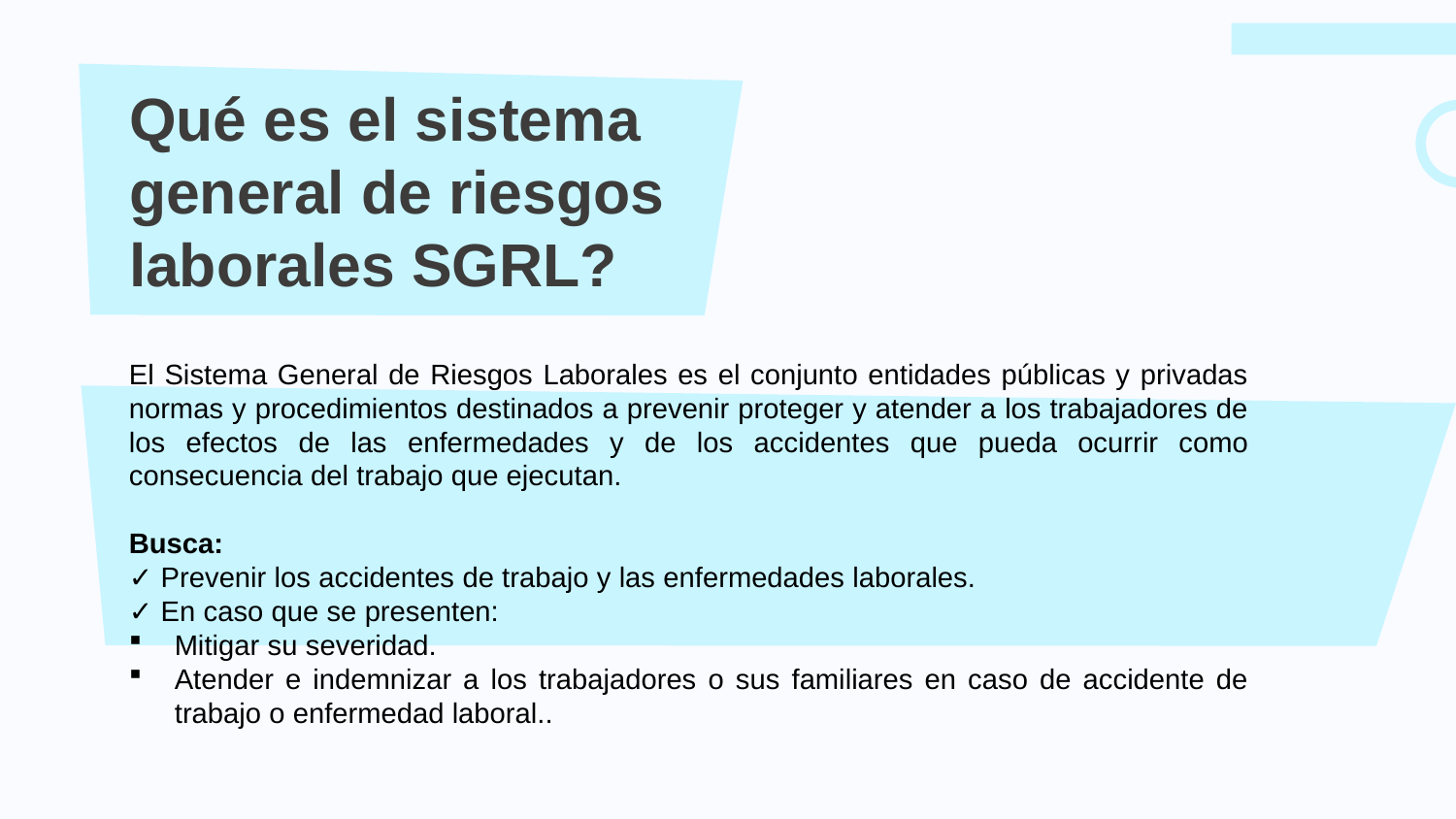

# Qué es el sistema general de riesgos laborales SGRL?
El Sistema General de Riesgos Laborales es el conjunto entidades públicas y privadas normas y procedimientos destinados a prevenir proteger y atender a los trabajadores de los efectos de las enfermedades y de los accidentes que pueda ocurrir como consecuencia del trabajo que ejecutan.

Busca:
✓ Prevenir los accidentes de trabajo y las enfermedades laborales.
✓ En caso que se presenten:
Mitigar su severidad.
Atender e indemnizar a los trabajadores o sus familiares en caso de accidente de trabajo o enfermedad laboral..